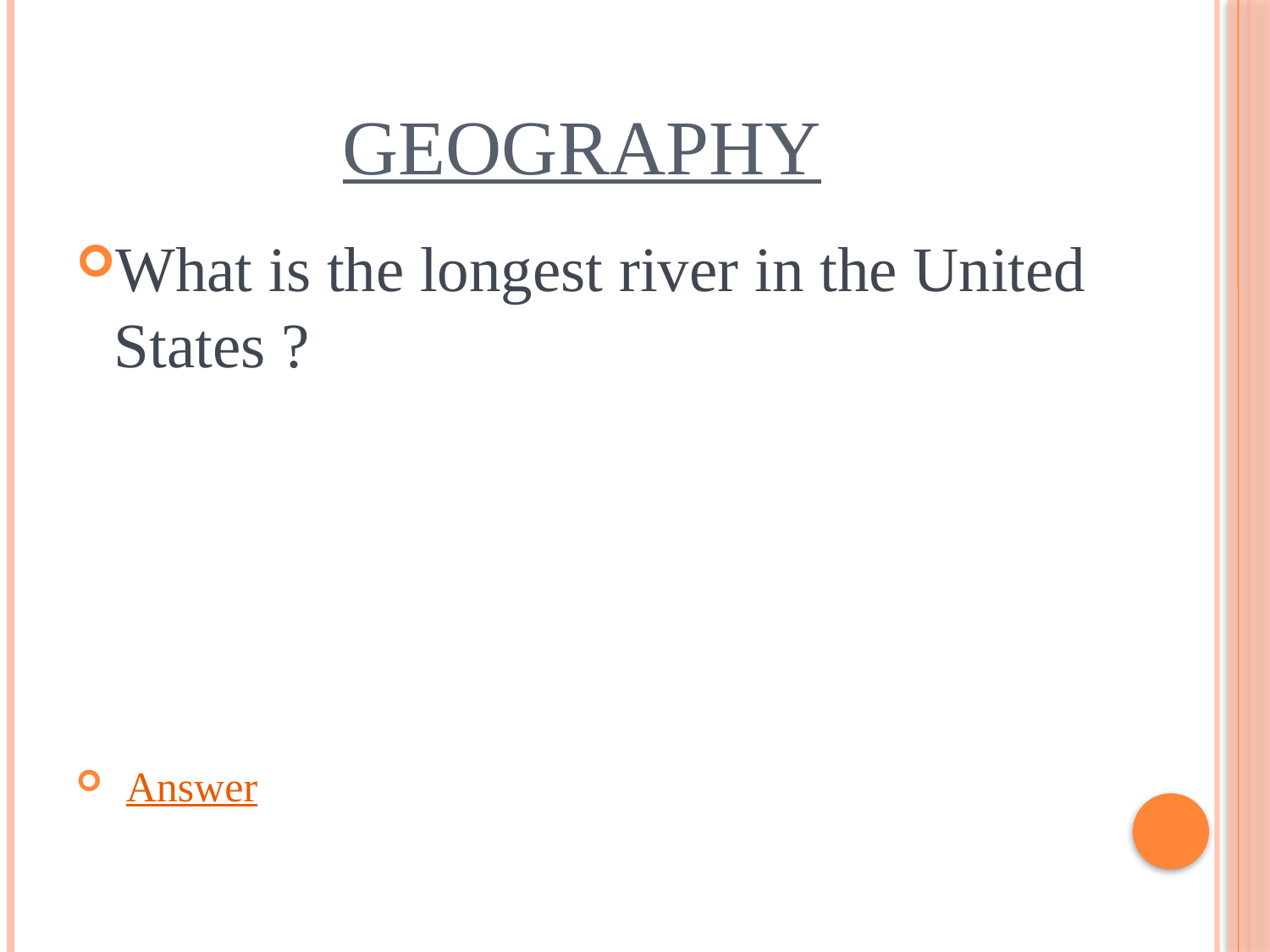

# Geography
What is the longest river in the United States ?

 Answer